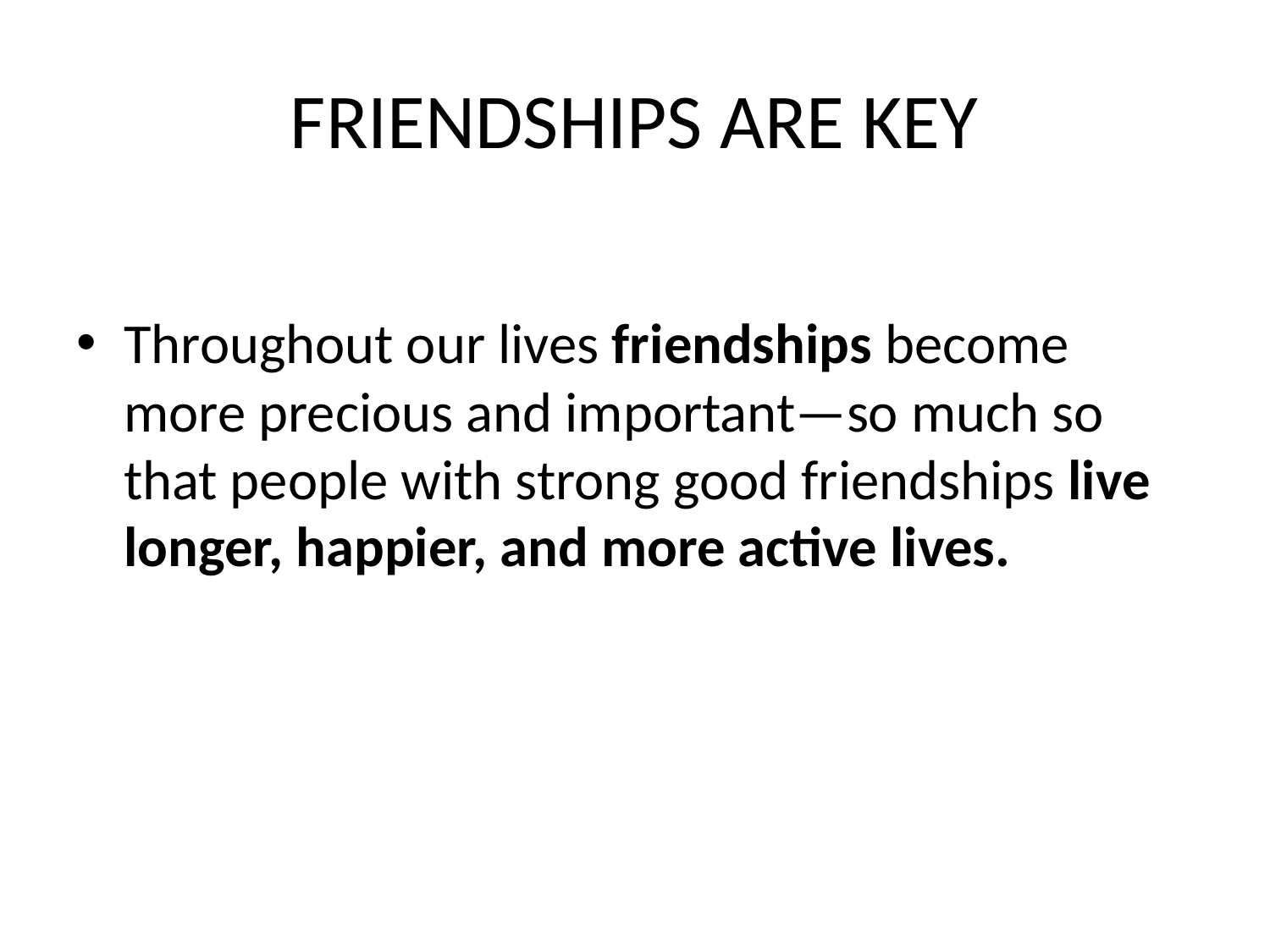

# FRIENDSHIPS ARE KEY

Throughout our lives friendships become more precious and important—so much so that people with strong good friendships live longer, happier, and more active lives.